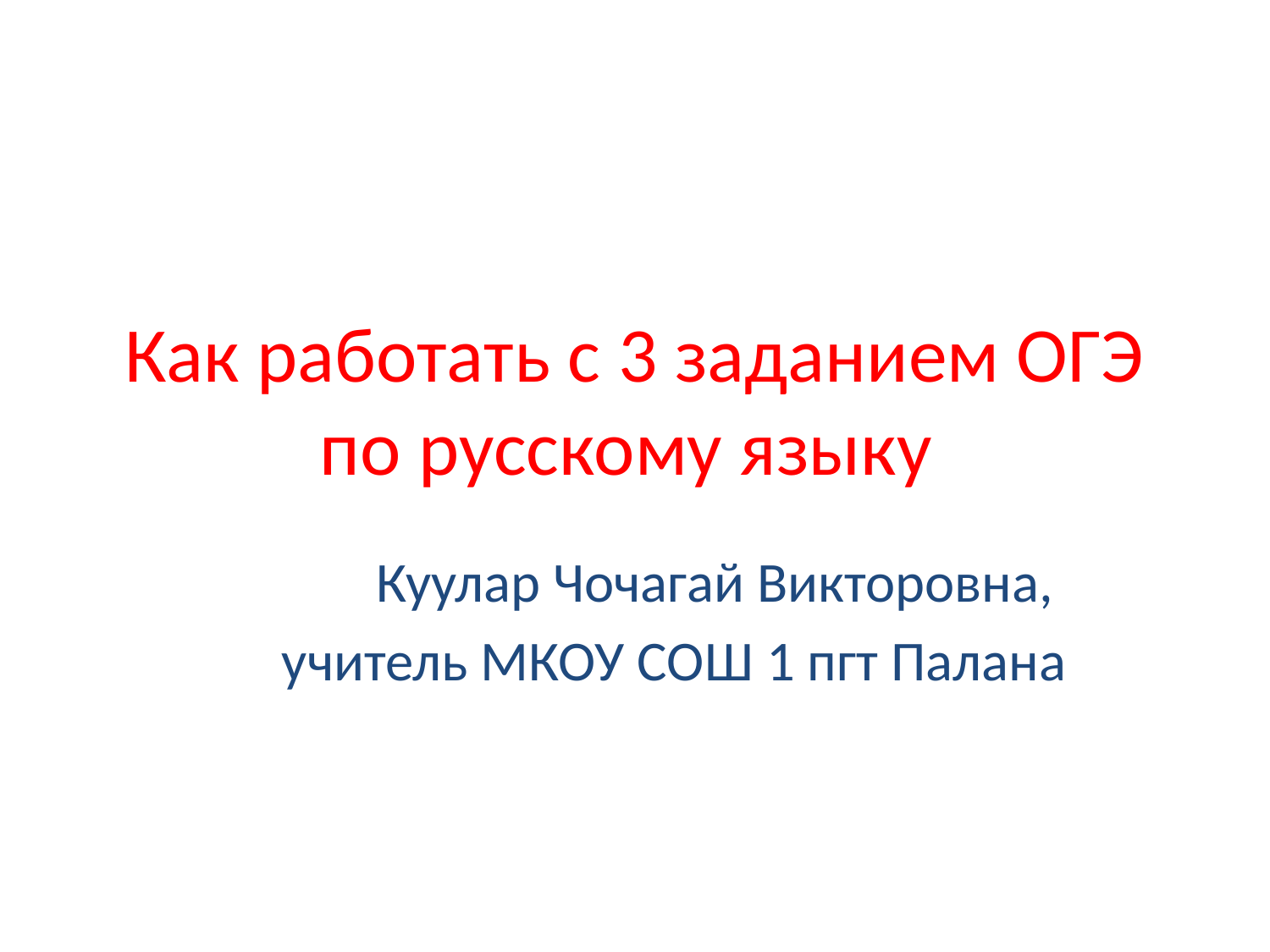

# Как работать с 3 заданием ОГЭ по русскому языку
Куулар Чочагай Викторовна,
учитель МКОУ СОШ 1 пгт Палана